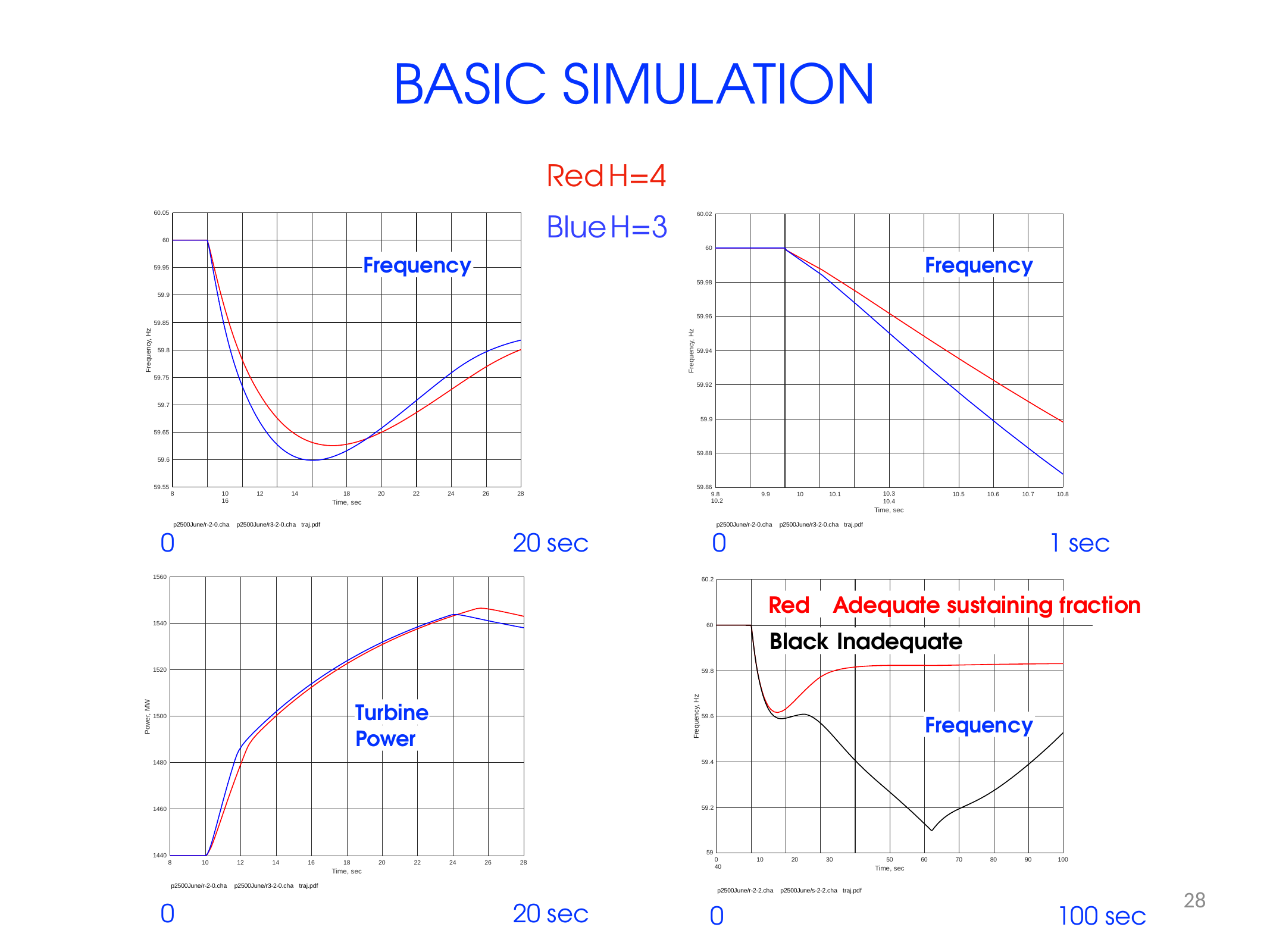

BASIC SIMULATION
Red	H=4
Blue	H=3
60.05
60.02

60

60

Frequency
Frequency
59.95

59.98

59.9

59.96

59.85

Frequency, Hz
Frequency, Hz
59.8
59.94

59.75

59.92

59.7

59.9

59.65

59.88

59.6

59.55
8	10	12	14	16

p2500June/r-2-0.cha    p2500June/r3-2-0.cha   traj.pdf
59.86
9.8	9.9	10	10.1	10.2

p2500June/r-2-0.cha    p2500June/r3-2-0.cha   traj.pdf

18
Time, sec
20
22
24
26
28
10.3	10.4
Time, sec
10.5
10.6
10.7
10.8
0
20 sec
0
1 sec
1560
60.2

Red      Adequate sustaining fraction

1540
60

Black
Inadequate
1520
59.8

Frequency, Hz
Power, MW
Turbine
Frequency
1500
59.6

Power
59.4
1480

59.2
1460

59
0	10	20	30	40

p2500June/r-2-2.cha    p2500June/s-2-2.cha   traj.pdf
1440

50
Time, sec
60
70
80
90
100
8
10
12
14
16
18
Time, sec
20
22
24
26
28
p2500June/r-2-0.cha    p2500June/r3-2-0.cha   traj.pdf
0
20 sec
0
100 sec
28